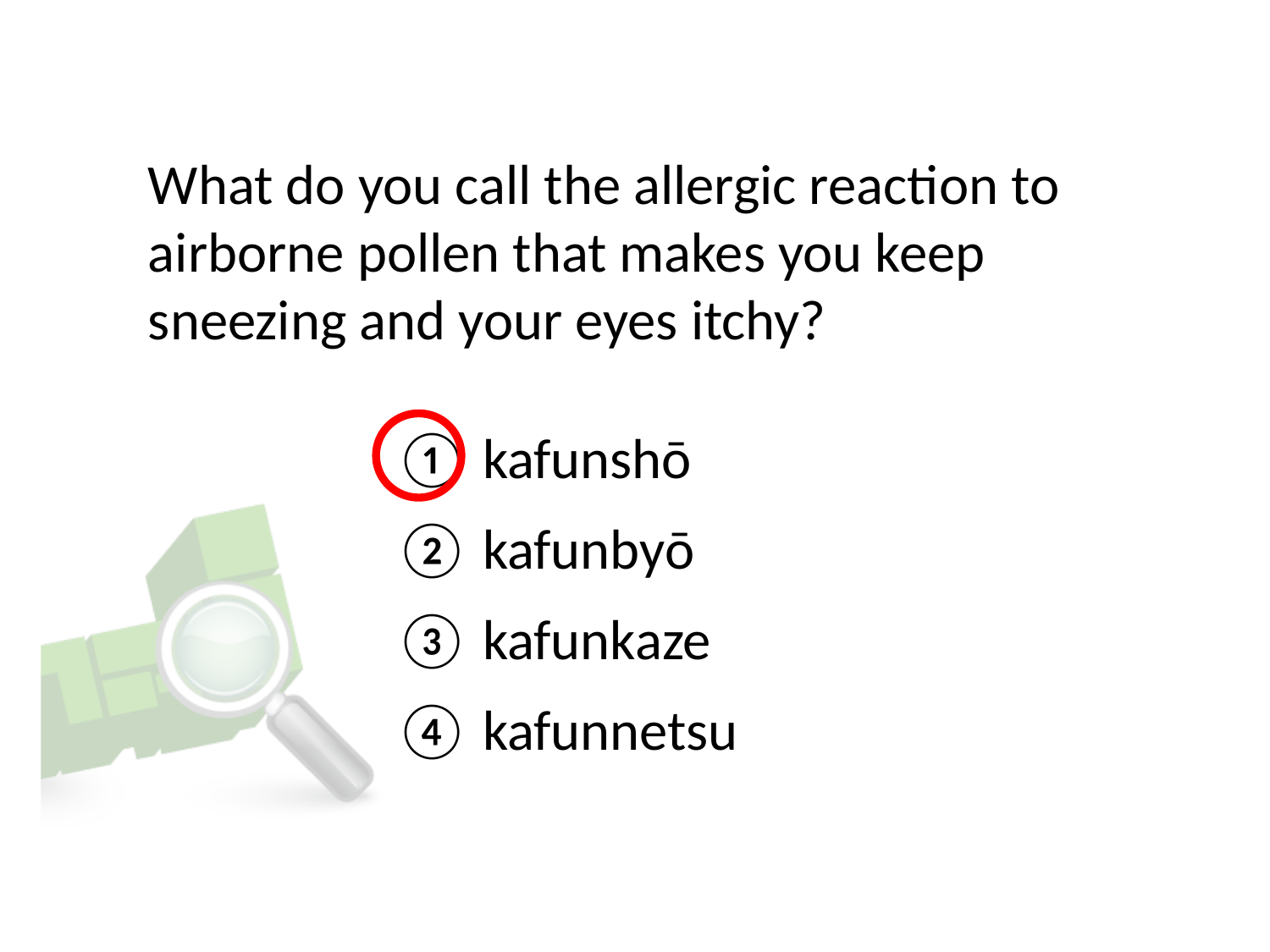

# What do you call the allergic reaction to airborne pollen that makes you keep sneezing and your eyes itchy?

① kafunshō
② kafunbyō
③ kafunkaze
④ kafunnetsu